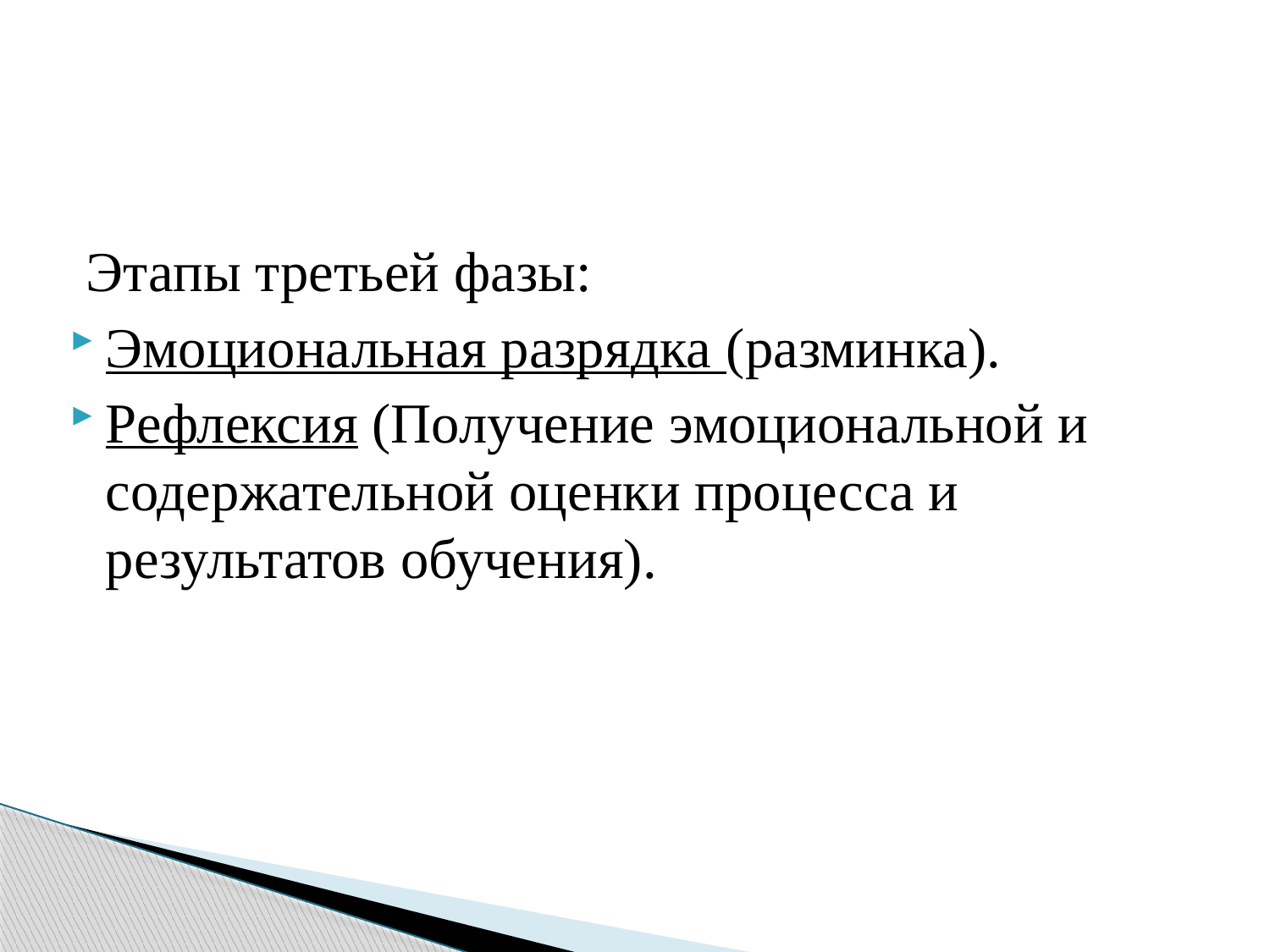

Этапы третьей фазы:
Эмоциональная разрядка (разминка).
Рефлексия (Получение эмоциональной и содержательной оценки процесса и результатов обучения).